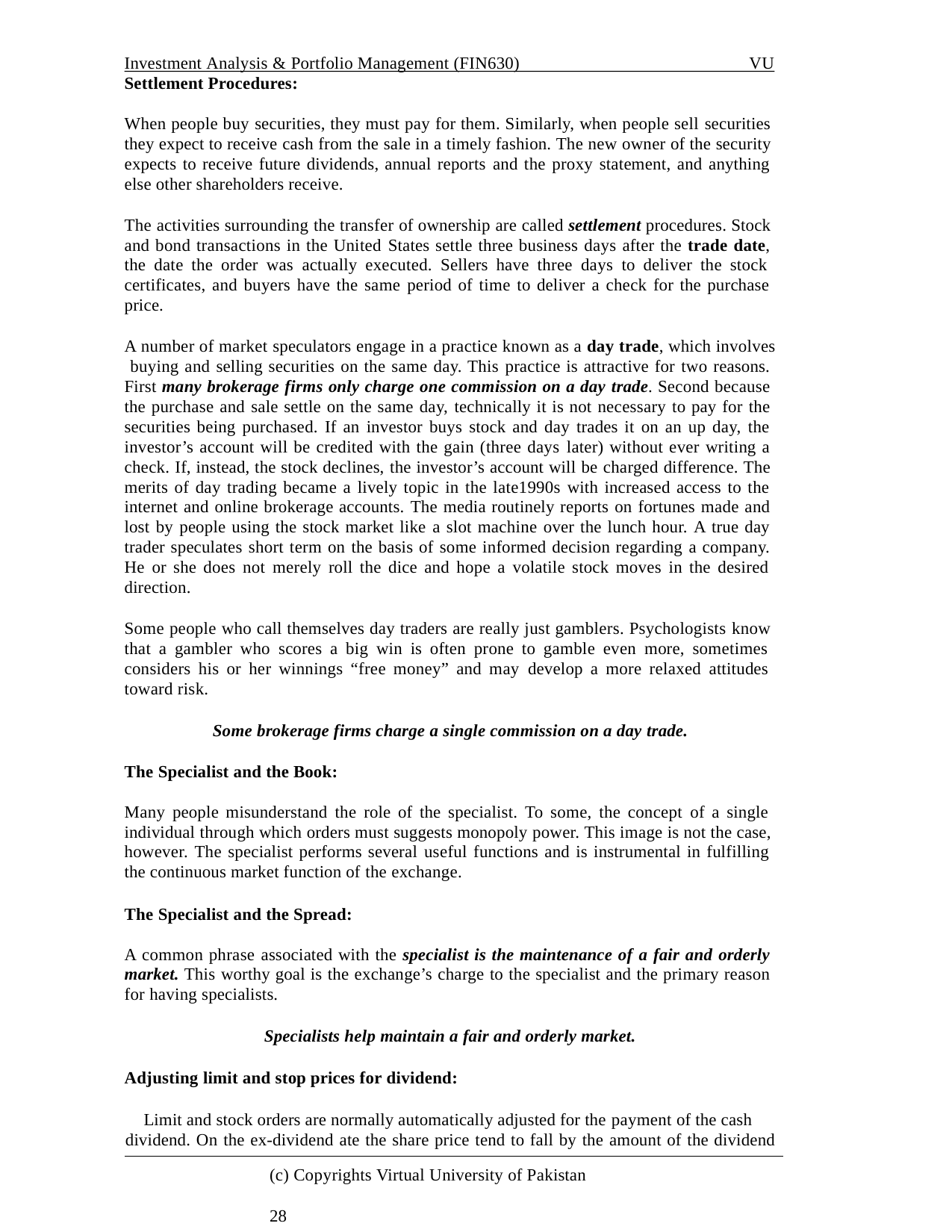

Investment Analysis & Portfolio Management (FIN630)
VU
Settlement Procedures:

When people buy securities, they must pay for them. Similarly, when people sell securities  they expect to receive cash from the sale in a timely fashion. The new owner of the security  expects to receive future dividends, annual reports and the proxy statement, and anything  else other shareholders receive.

The activities surrounding the transfer of ownership are called settlement procedures. Stock  and bond transactions in the United States settle three business days after the trade date,  the date the order was actually executed. Sellers have three days to deliver the stock  certificates, and buyers have the same period of time to deliver a check for the purchase  price.

A number of market speculators engage in a practice known as a day trade, which involves  buying and selling securities on the same day. This practice is attractive for two reasons.  First many brokerage firms only charge one commission on a day trade. Second because  the purchase and sale settle on the same day, technically it is not necessary to pay for the  securities being purchased. If an investor buys stock and day trades it on an up day, the  investor’s account will be credited with the gain (three days later) without ever writing a  check. If, instead, the stock declines, the investor’s account will be charged difference. The  merits of day trading became a lively topic in the late1990s with increased access to the  internet and online brokerage accounts. The media routinely reports on fortunes made and  lost by people using the stock market like a slot machine over the lunch hour. A true day  trader speculates short term on the basis of some informed decision regarding a company.  He or she does not merely roll the dice and hope a volatile stock moves in the desired  direction.

Some people who call themselves day traders are really just gamblers. Psychologists know  that a gambler who scores a big win is often prone to gamble even more, sometimes  considers his or her winnings “free money” and may develop a more relaxed attitudes  toward risk.

Some brokerage firms charge a single commission on a day trade.

The Specialist and the Book:

Many people misunderstand the role of the specialist. To some, the concept of a single  individual through which orders must suggests monopoly power. This image is not the case,  however. The specialist performs several useful functions and is instrumental in fulfilling  the continuous market function of the exchange.

The Specialist and the Spread:

A common phrase associated with the specialist is the maintenance of a fair and orderly  market. This worthy goal is the exchange’s charge to the specialist and the primary reason  for having specialists.

Specialists help maintain a fair and orderly market.

Adjusting limit and stop prices for dividend:

Limit and stock orders are normally automatically adjusted for the payment of the cash  dividend. On the ex-dividend ate the share price tend to fall by the amount of the dividend
(c) Copyrights Virtual University of Pakistan	28